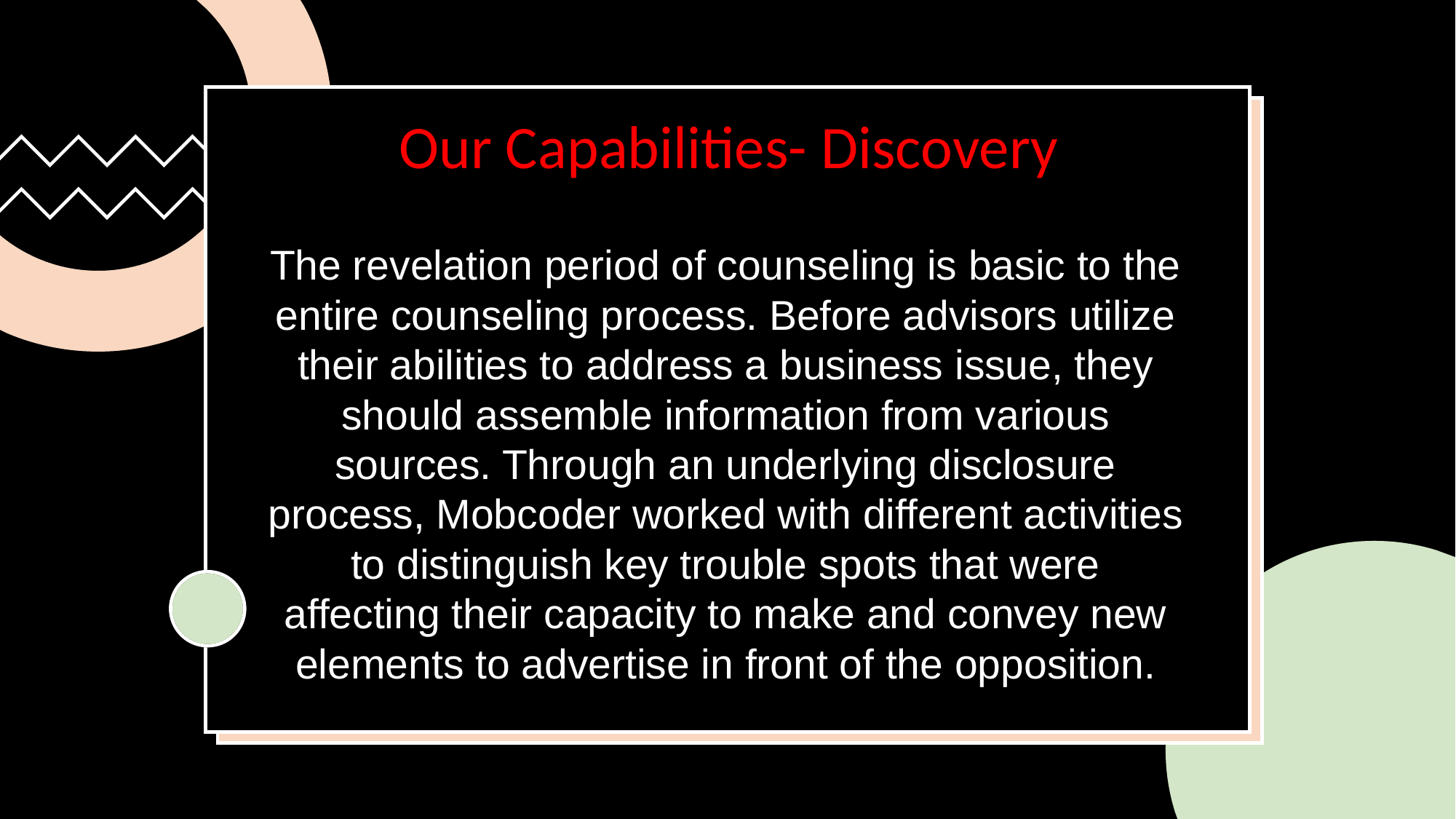

# Our Capabilities- Discovery

The revelation period of counseling is basic to the entire counseling process. Before advisors utilize their abilities to address a business issue, they should assemble information from various sources. Through an underlying disclosure process, Mobcoder worked with different activities to distinguish key trouble spots that were affecting their capacity to make and convey new elements to advertise in front of the opposition.